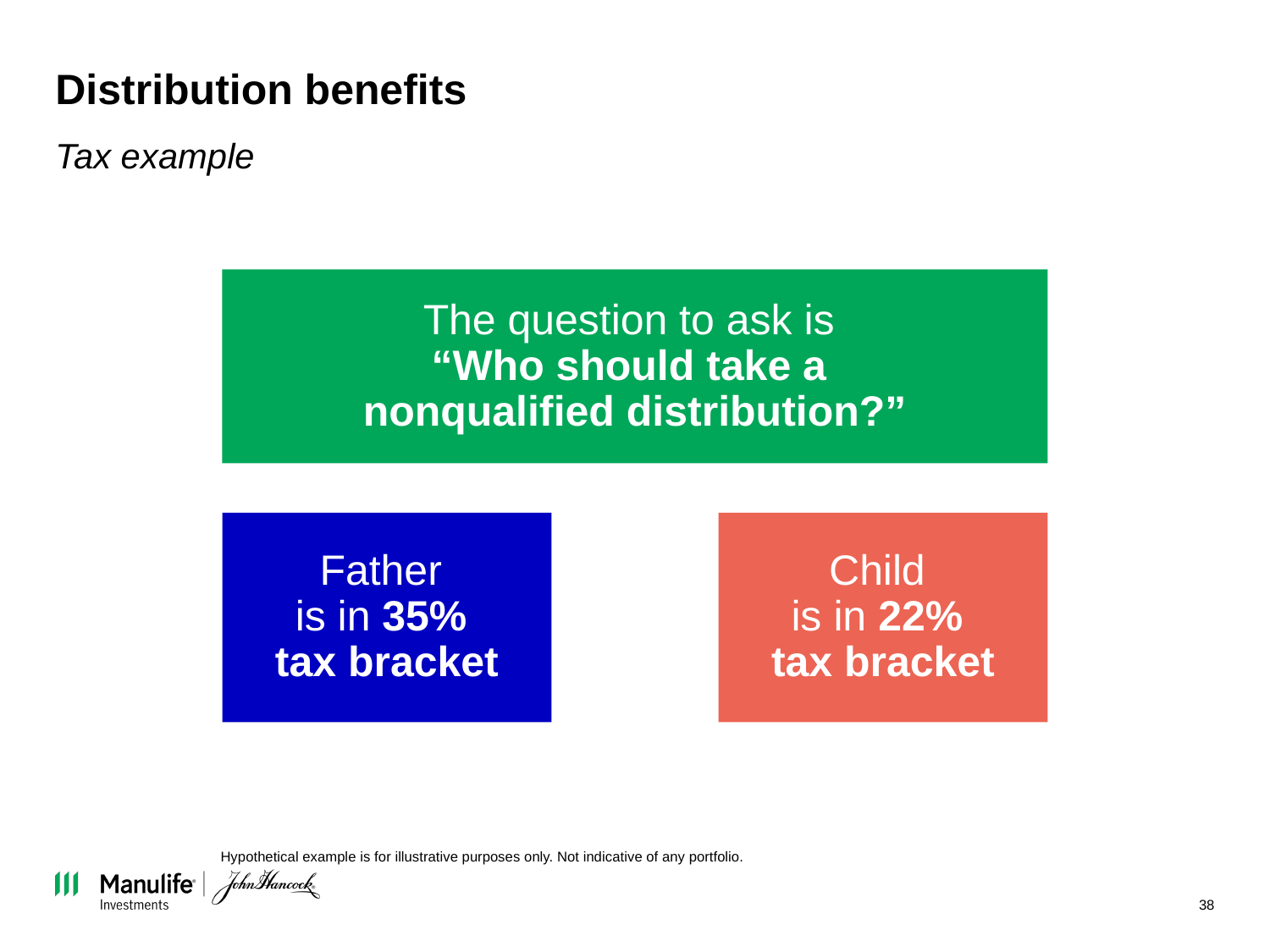

# Distribution benefits
Tax example
The question to ask is
“Who should take a
nonqualified distribution?”
Father
is in 35%
tax bracket
Child
is in 22%
tax bracket
Hypothetical example is for illustrative purposes only. Not indicative of any portfolio.
38
THIS MATERIAL IS FOR INSTITUTIONAL/BROKER-DEALER USE ONLY. NOT FOR DISTRIBUTION OR USE WITH THE PUBLIC.